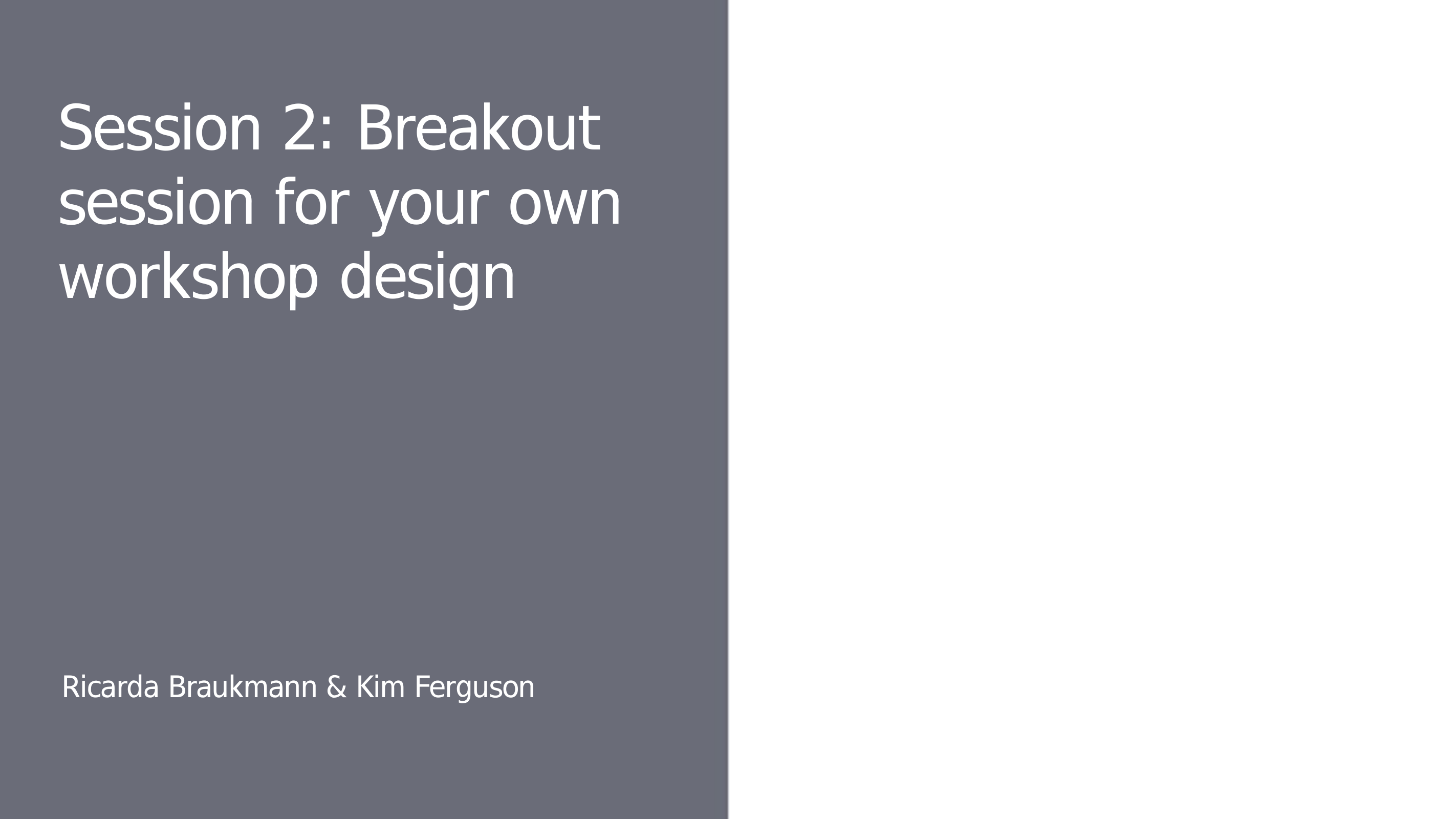

# Session 2: Breakout session for your own workshop design
Ricarda Braukmann & Kim Ferguson
58